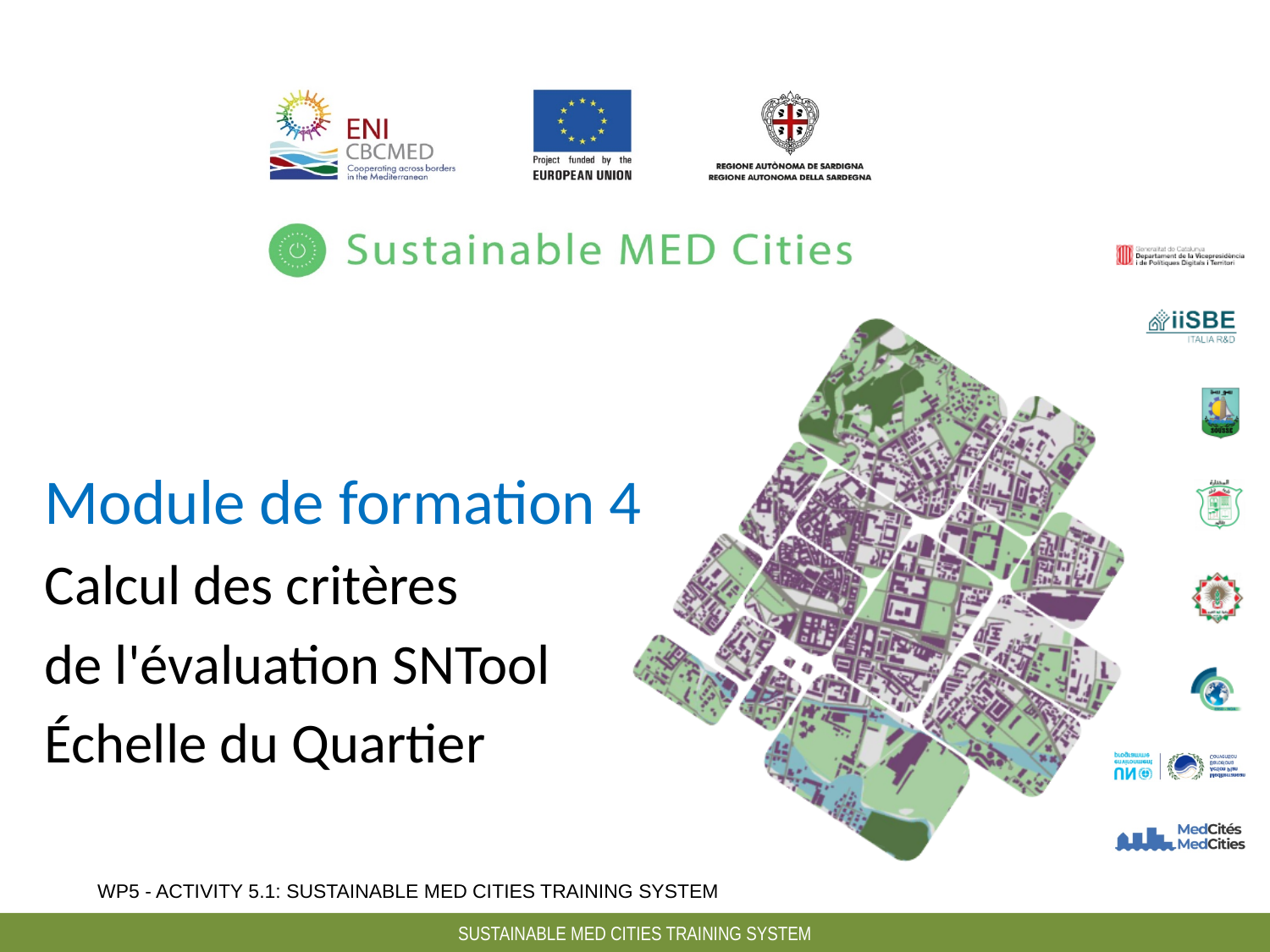

Module de formation 4
Calcul des critères
de l'évaluation SNTool
Échelle du Quartier